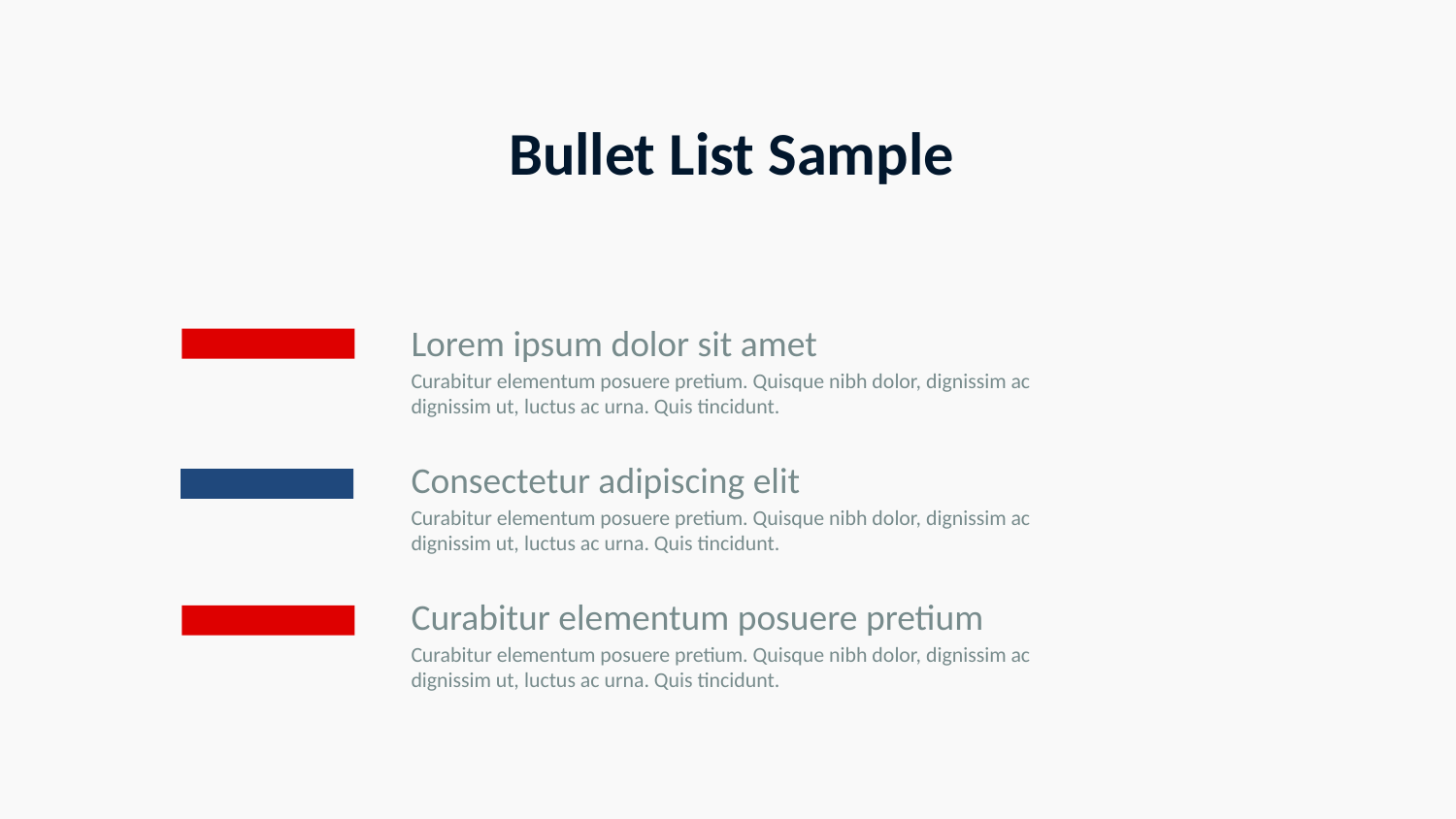

Bullet List Sample
Lorem ipsum dolor sit amet
Curabitur elementum posuere pretium. Quisque nibh dolor, dignissim ac dignissim ut, luctus ac urna. Quis tincidunt.

Consectetur adipiscing elit
Curabitur elementum posuere pretium. Quisque nibh dolor, dignissim ac dignissim ut, luctus ac urna. Quis tincidunt.

Curabitur elementum posuere pretium
Curabitur elementum posuere pretium. Quisque nibh dolor, dignissim ac dignissim ut, luctus ac urna. Quis tincidunt.